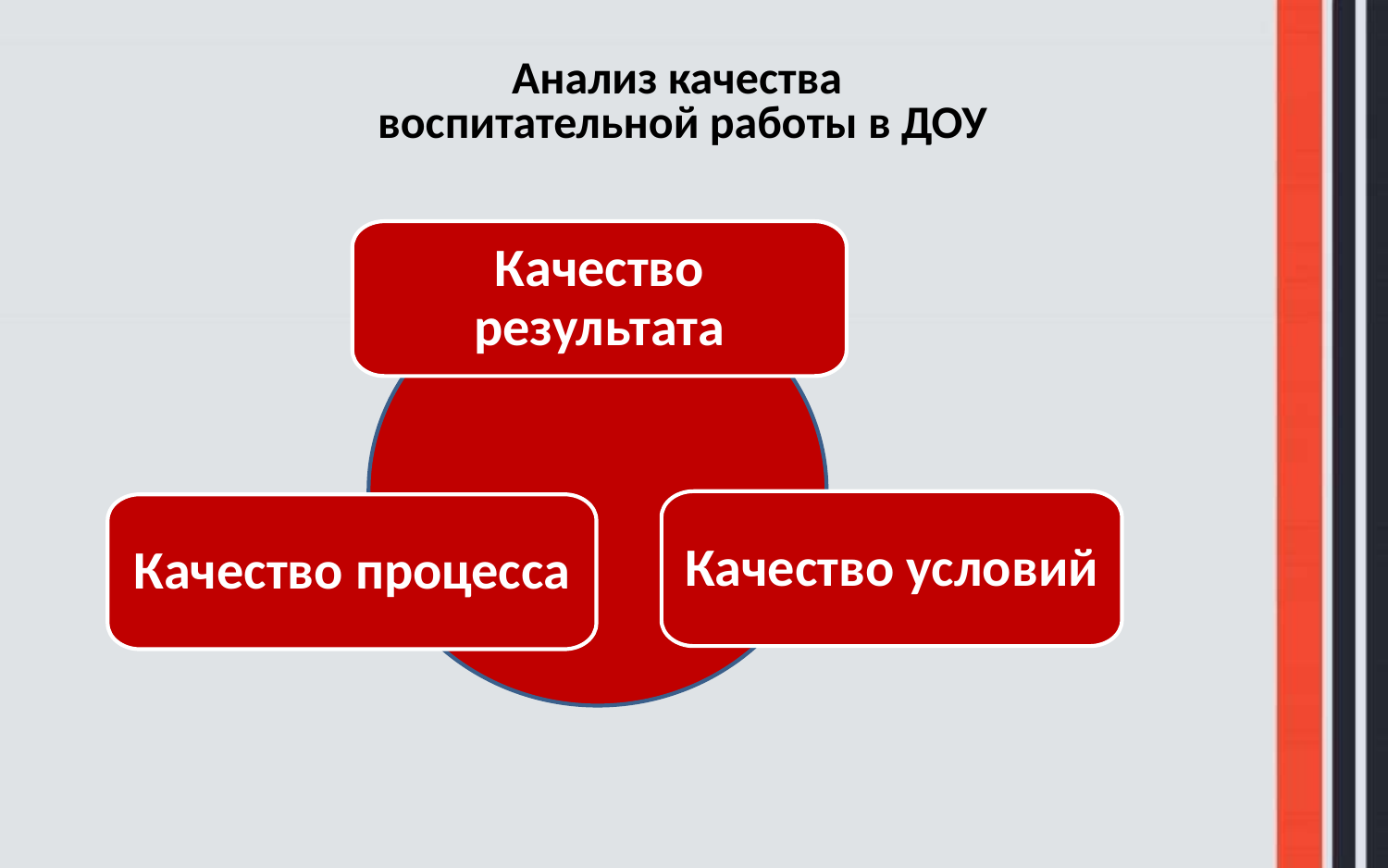

# Анализ качества воспитательной работы в ДОУ
Качество результата
Качество условий
Качество процесса